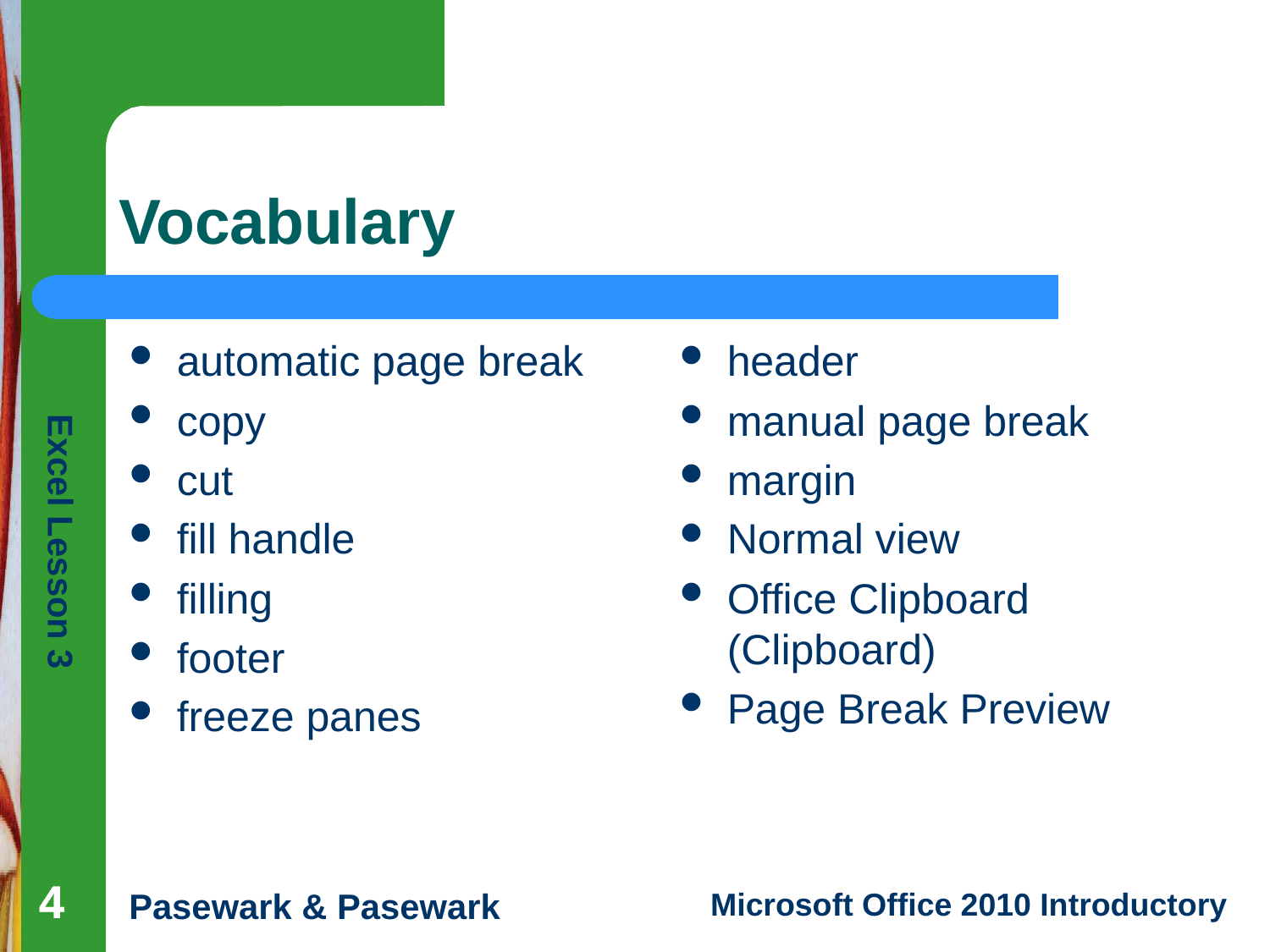

# Vocabulary
automatic page break
copy
cut
fill handle
filling
footer
freeze panes
header
manual page break
margin
Normal view
Office Clipboard (Clipboard)
Page Break Preview
4
4
4